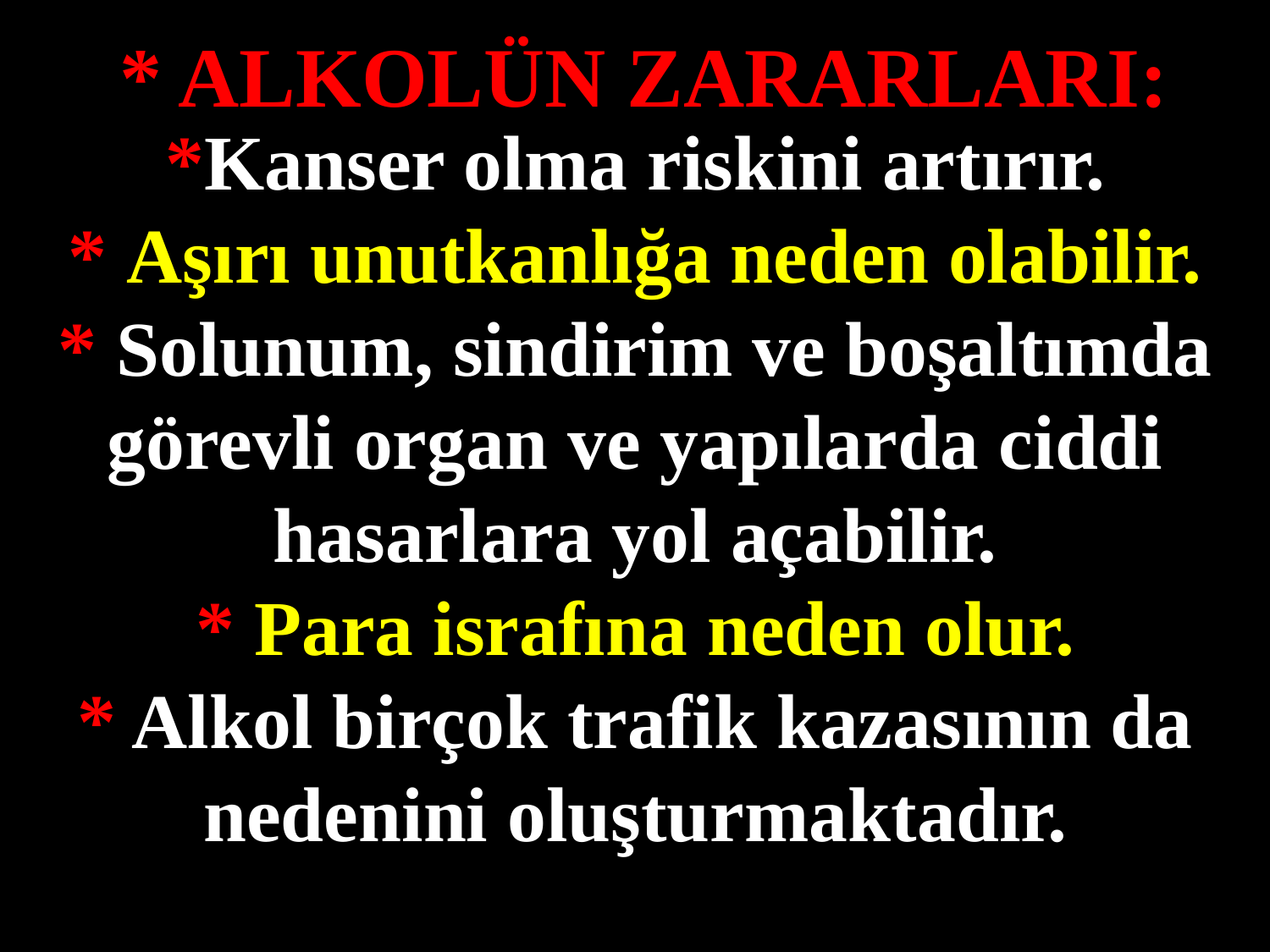

* ALKOLÜN ZARARLARI:
*Kanser olma riskini artırır.
* Aşırı unutkanlığa neden olabilir.
* Solunum, sindirim ve boşaltımda görevli organ ve yapılarda ciddi hasarlara yol açabilir.
* Para israfına neden olur.
* Alkol birçok trafik kazasının da nedenini oluşturmaktadır.
#